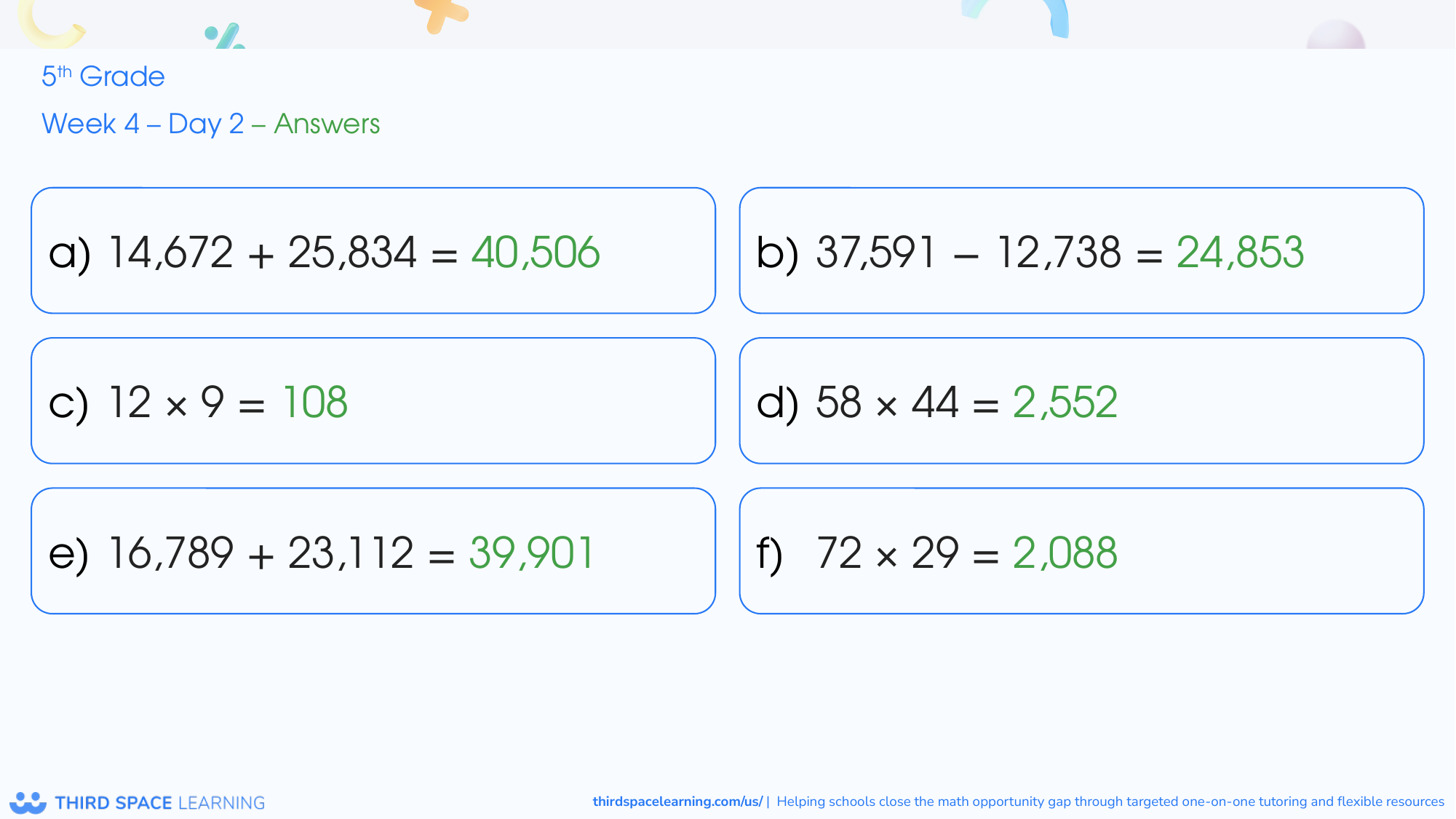

5th Grade
Week 4 – Day 2 – Answers
14,672 + 25,834 = 40,506
37,591 − 12,738 = 24,853
12 × 9 = 108
58 × 44 = 2,552
16,789 + 23,112 = 39,901
72 × 29 = 2,088